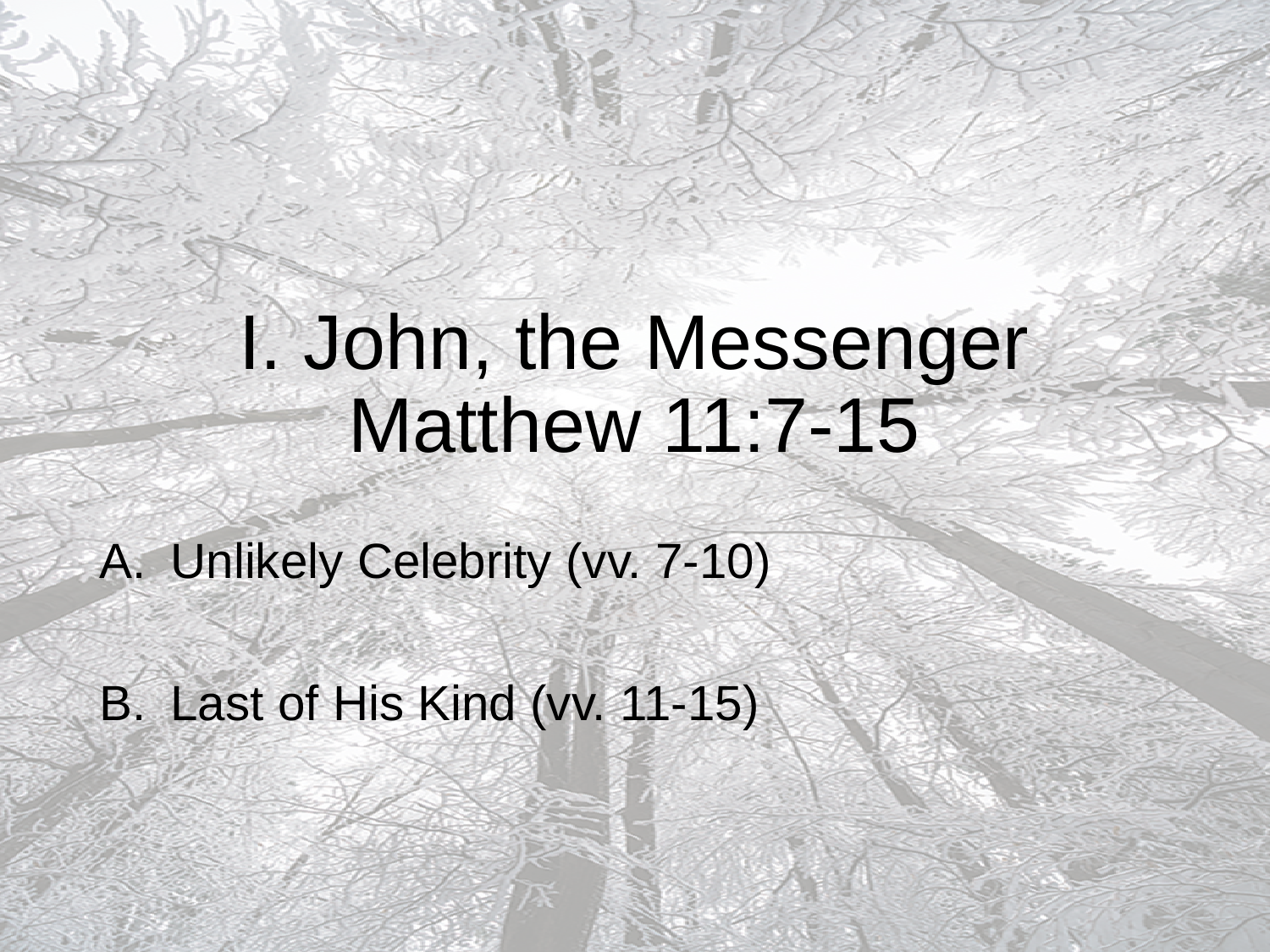

# I. John, the Messenger Matthew 11:7-15
Unlikely Celebrity (vv. 7-10)

Last of His Kind (vv. 11-15)